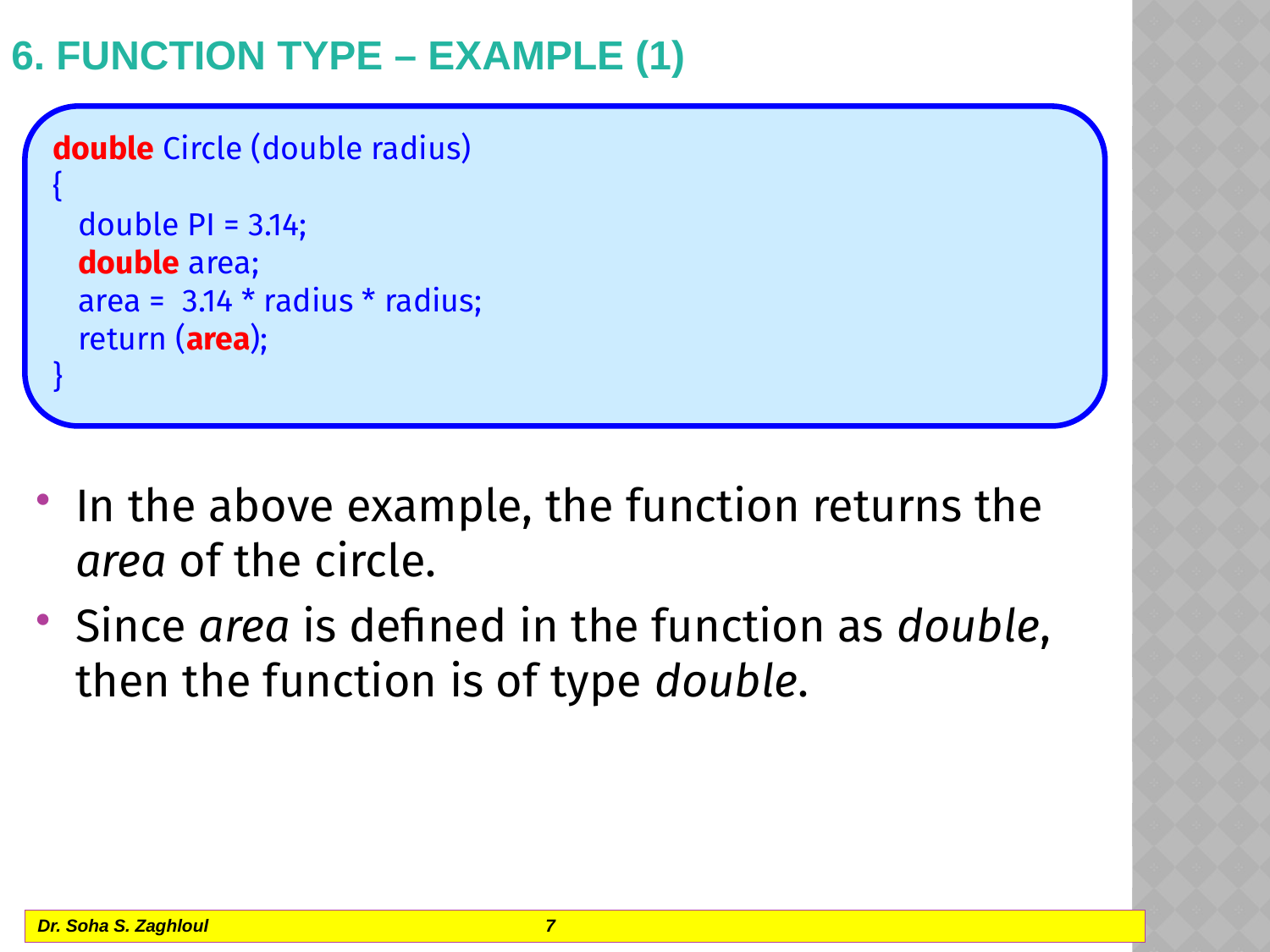

# 6. Function type – example (1)

In the above example, the function returns the area of the circle.
Since area is defined in the function as double, then the function is of type double.

double Circle (double radius)
{
   double PI = 3.14;
   double area;
   area =  3.14 * radius * radius;
   return (area);
}
Dr. Soha S. Zaghloul			7